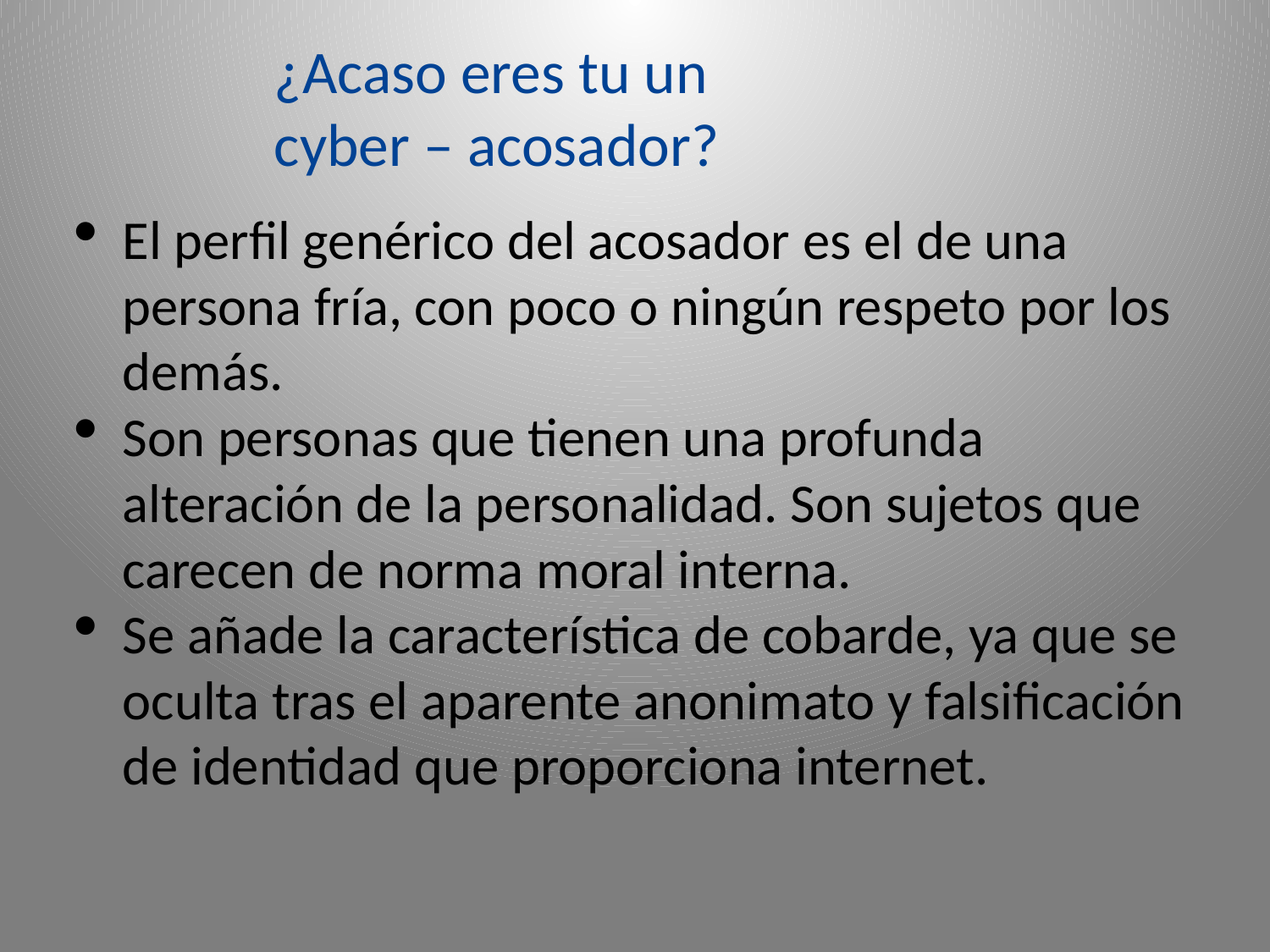

# ¿Acaso eres tu un cyber – acosador?
El perfil genérico del acosador es el de una persona fría, con poco o ningún respeto por los demás.
Son personas que tienen una profunda alteración de la personalidad. Son sujetos que carecen de norma moral interna.
Se añade la característica de cobarde, ya que se oculta tras el aparente anonimato y falsificación de identidad que proporciona internet.